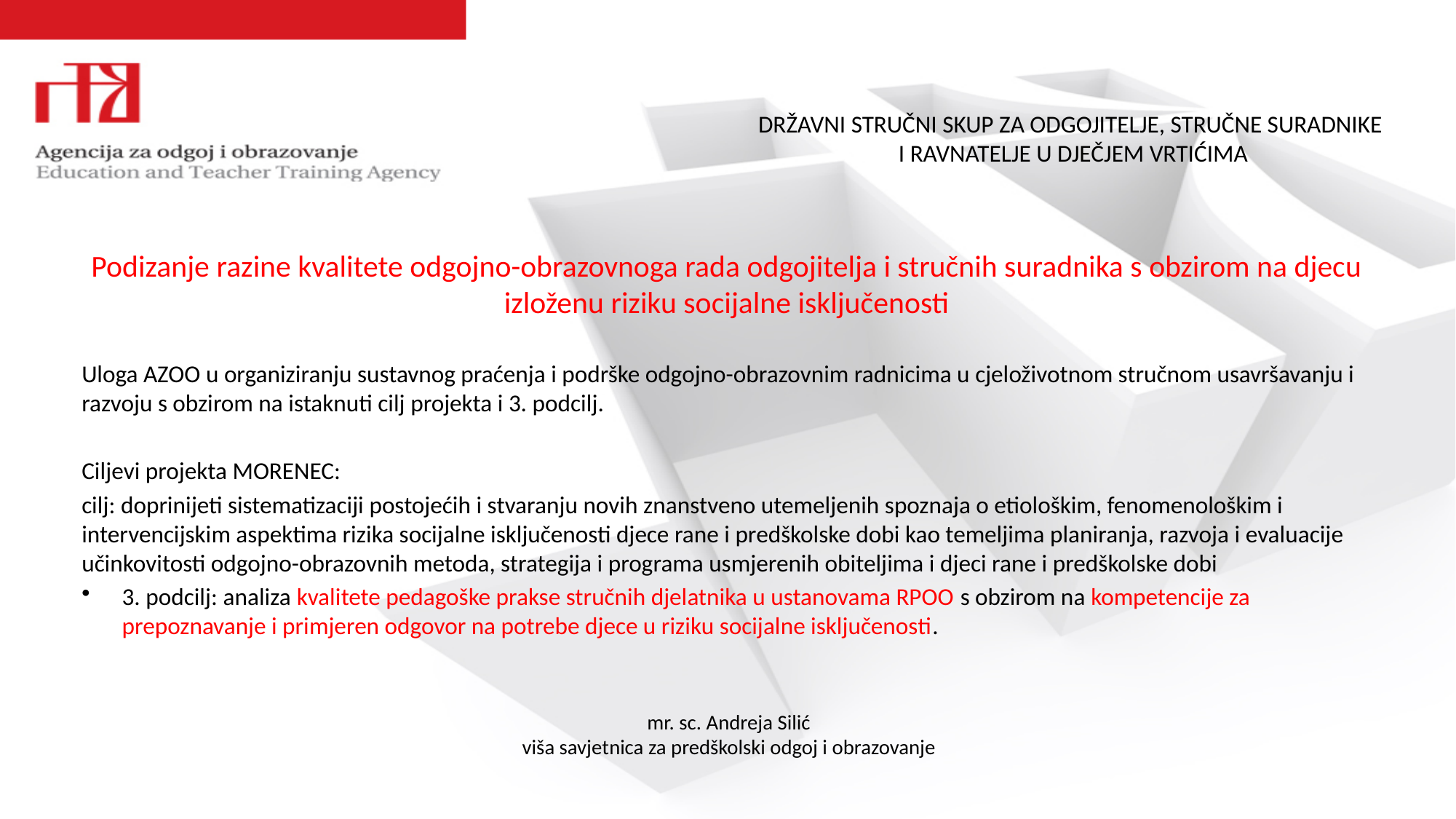

# DRŽAVNI STRUČNI SKUP ZA ODGOJITELJE, STRUČNE SURADNIKE I RAVNATELJE U DJEČJEM VRTIĆIMA
Podizanje razine kvalitete odgojno-obrazovnoga rada odgojitelja i stručnih suradnika s obzirom na djecu izloženu riziku socijalne isključenosti

Uloga AZOO u organiziranju sustavnog praćenja i podrške odgojno-obrazovnim radnicima u cjeloživotnom stručnom usavršavanju i razvoju s obzirom na istaknuti cilj projekta i 3. podcilj.

Ciljevi projekta MORENEC:
cilj: doprinijeti sistematizaciji postojećih i stvaranju novih znanstveno utemeljenih spoznaja o etiološkim, fenomenološkim i intervencijskim aspektima rizika socijalne isključenosti djece rane i predškolske dobi kao temeljima planiranja, razvoja i evaluacije učinkovitosti odgojno-obrazovnih metoda, strategija i programa usmjerenih obiteljima i djeci rane i predškolske dobi
3. podcilj: analiza kvalitete pedagoške prakse stručnih djelatnika u ustanovama RPOO s obzirom na kompetencije za prepoznavanje i primjeren odgovor na potrebe djece u riziku socijalne isključenosti.

mr. sc. Andreja Silić
viša savjetnica za predškolski odgoj i obrazovanje